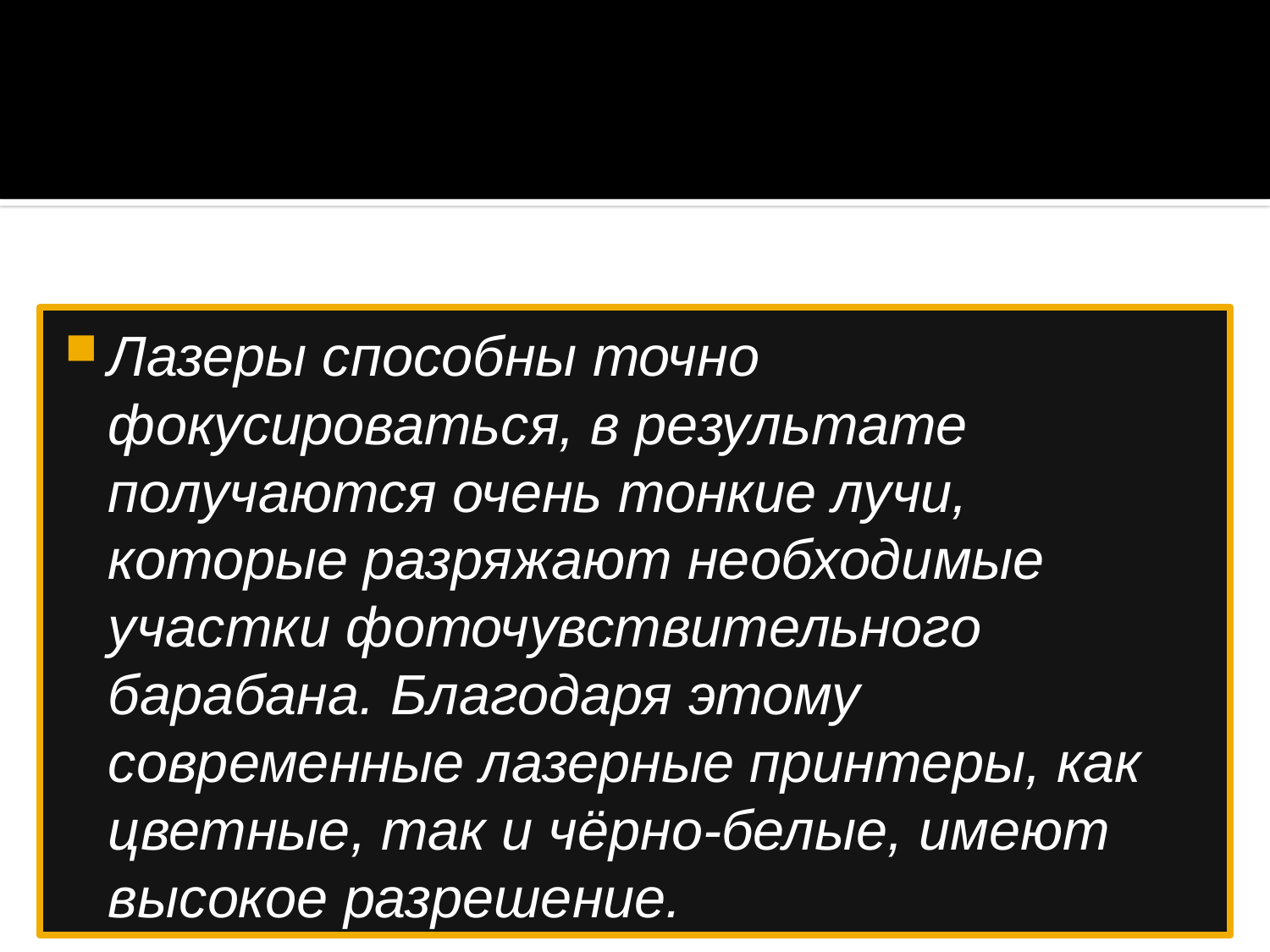

Лазеры способны точно фокусироваться, в результате получаются очень тонкие лучи, которые разряжают необходимые участки фоточувствительного барабана. Благодаря этому современные лазерные принтеры, как цветные, так и чёрно-белые, имеют высокое разрешение.